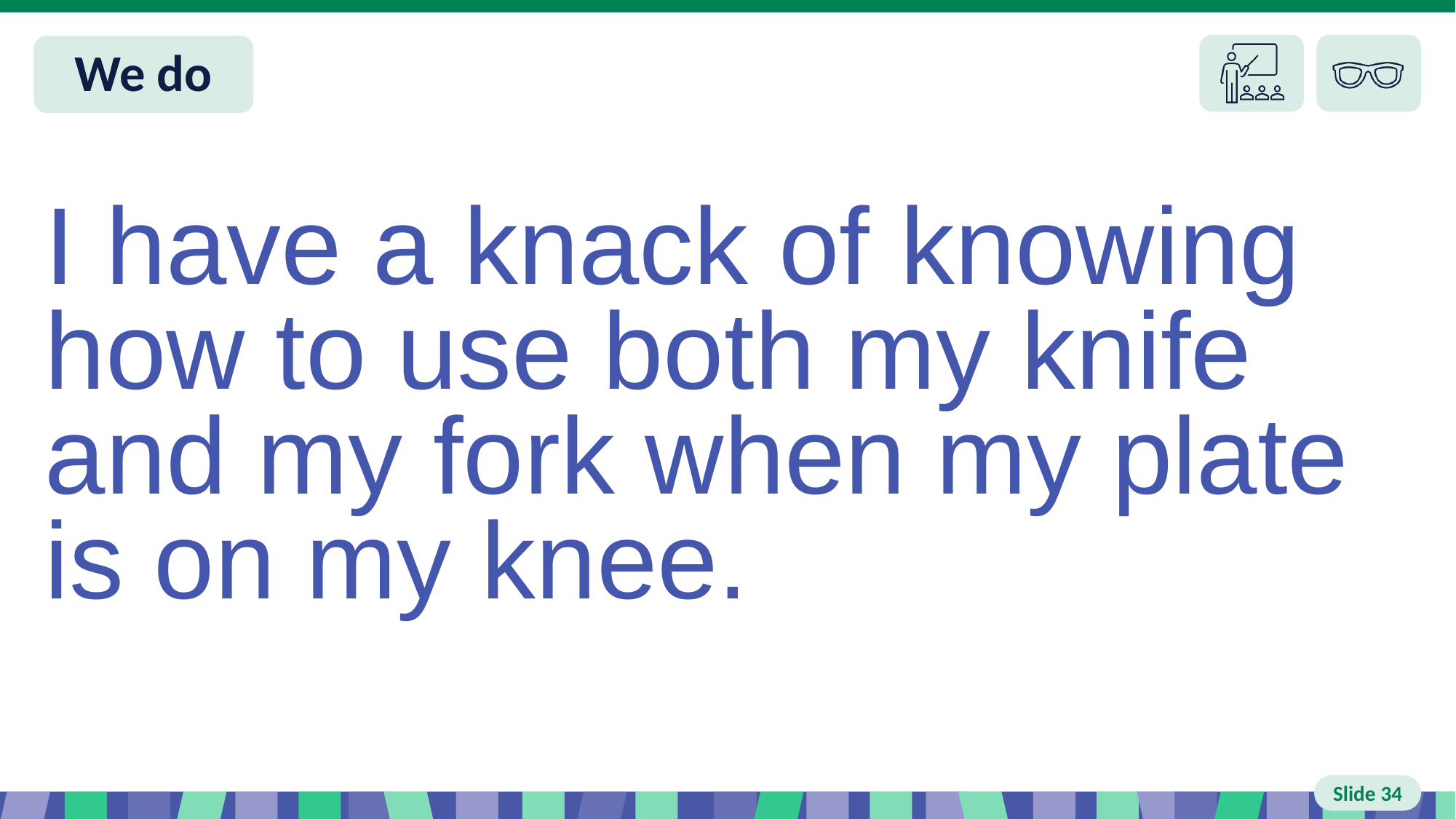

# Slide 34 We do
I have a knack of knowing how to use both my knife
and my fork when my plate
is on my knee.